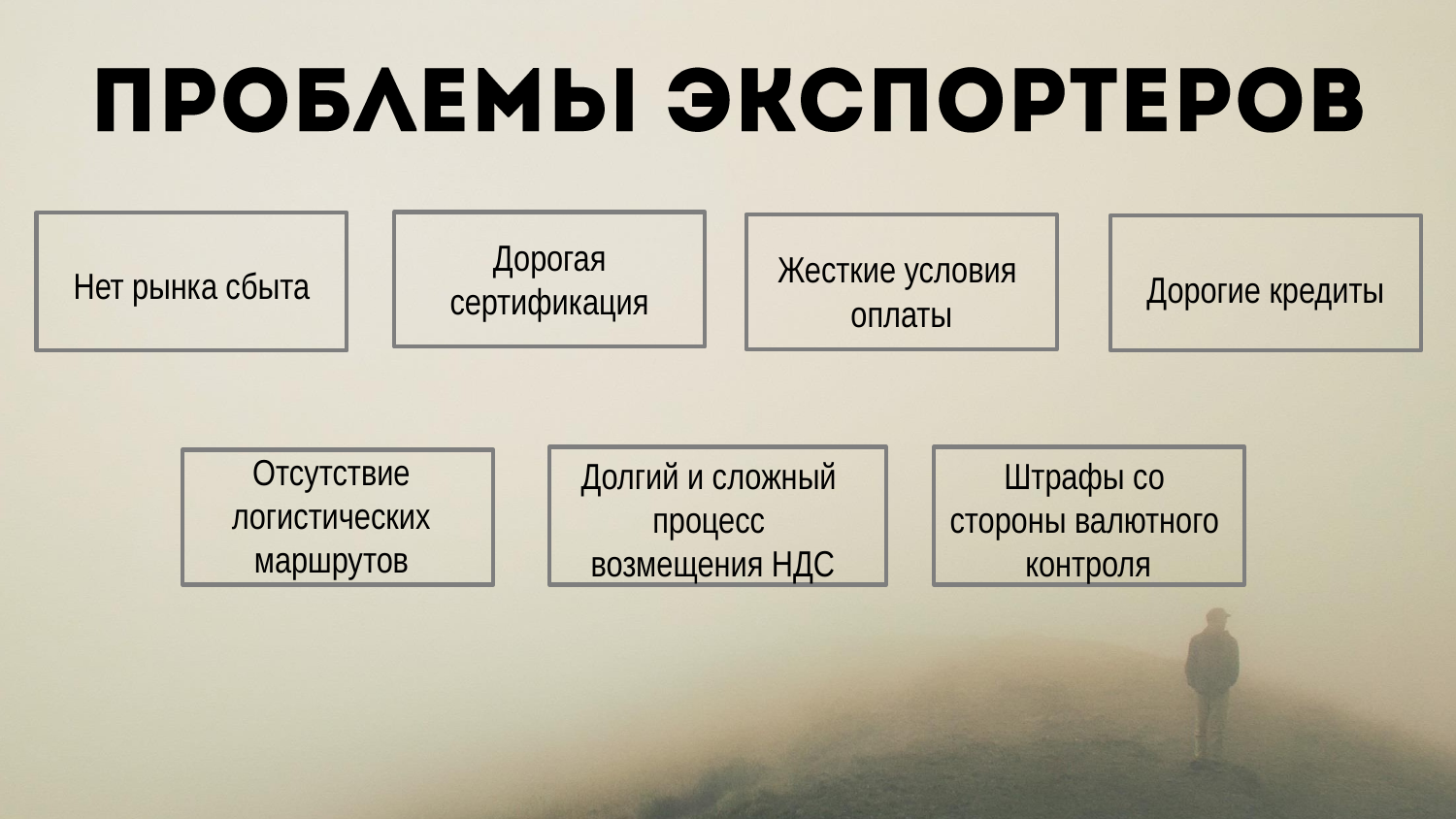

Дорогая
сертификация
Нет рынка сбыта
Жесткие условия
оплаты

Дорогие кредиты
Штрафы со  стороны валютного  контроля
Долгий и сложный  процесс  возмещения НДС
Отсутствие логистических маршрутов